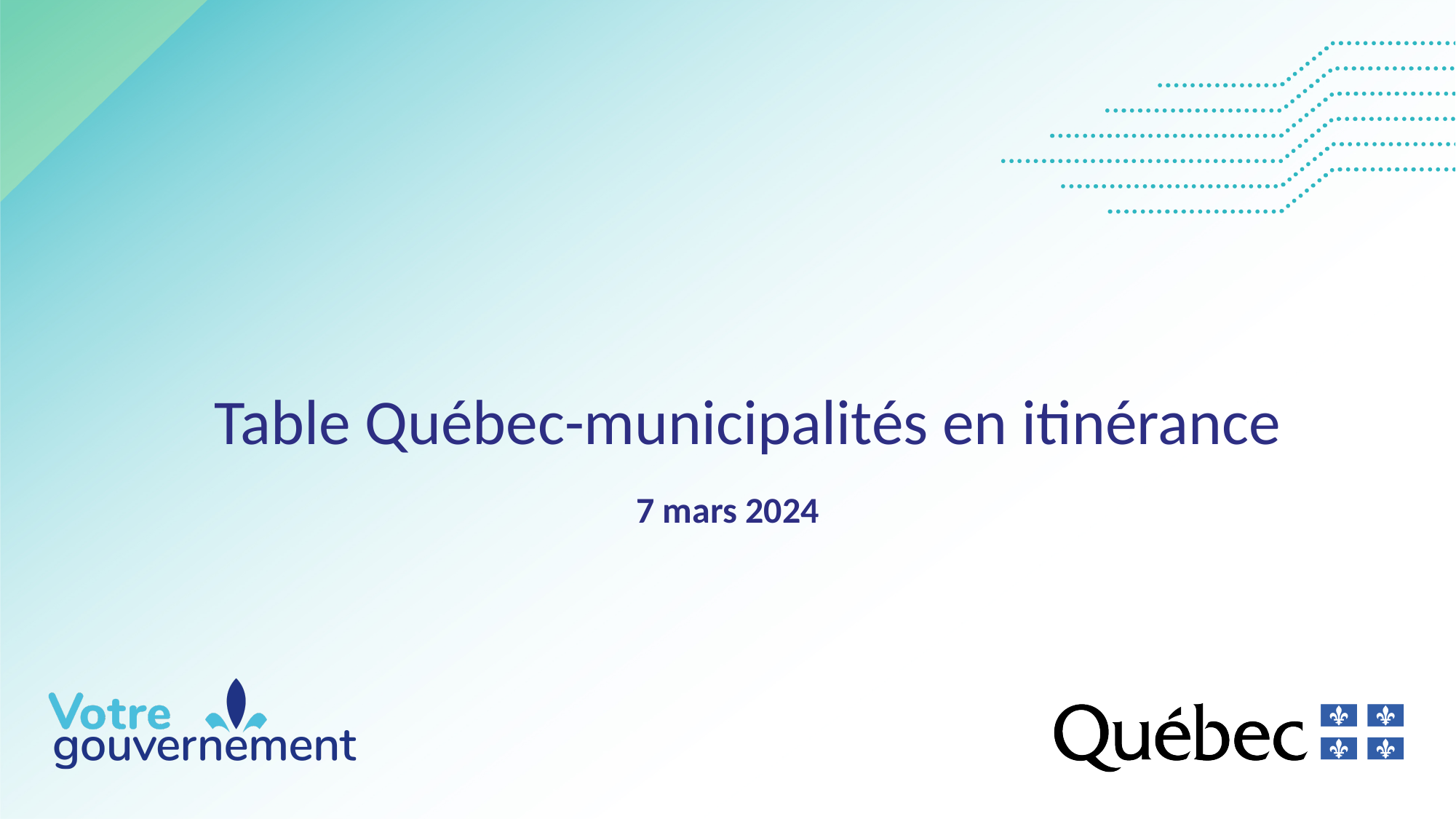

# Table Québec-municipalités en itinérance
7 mars 2024